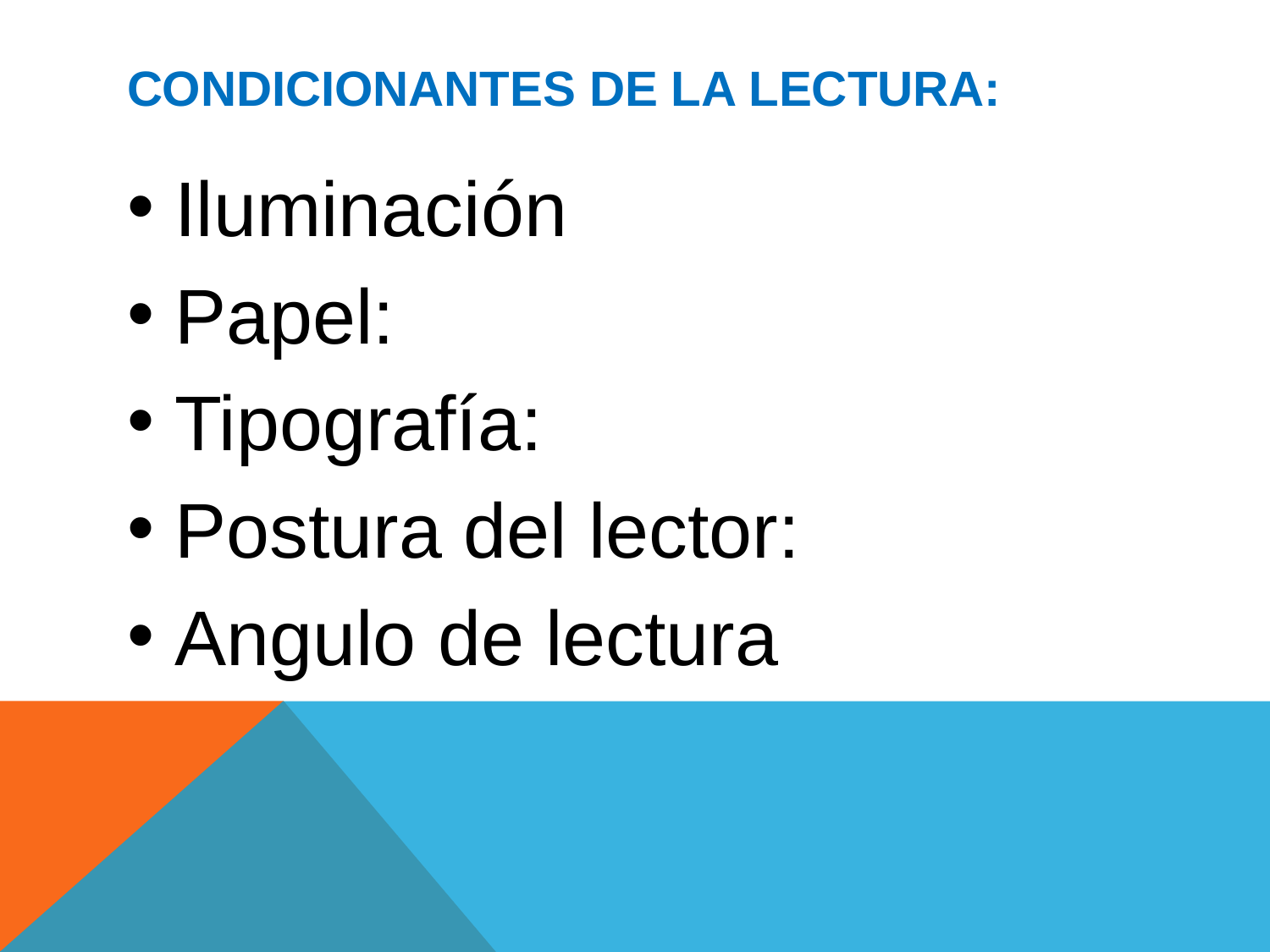

# CONDICIONANTES DE LA LECTURA:
Iluminación
Papel:
Tipografía:
Postura del lector:
Angulo de lectura